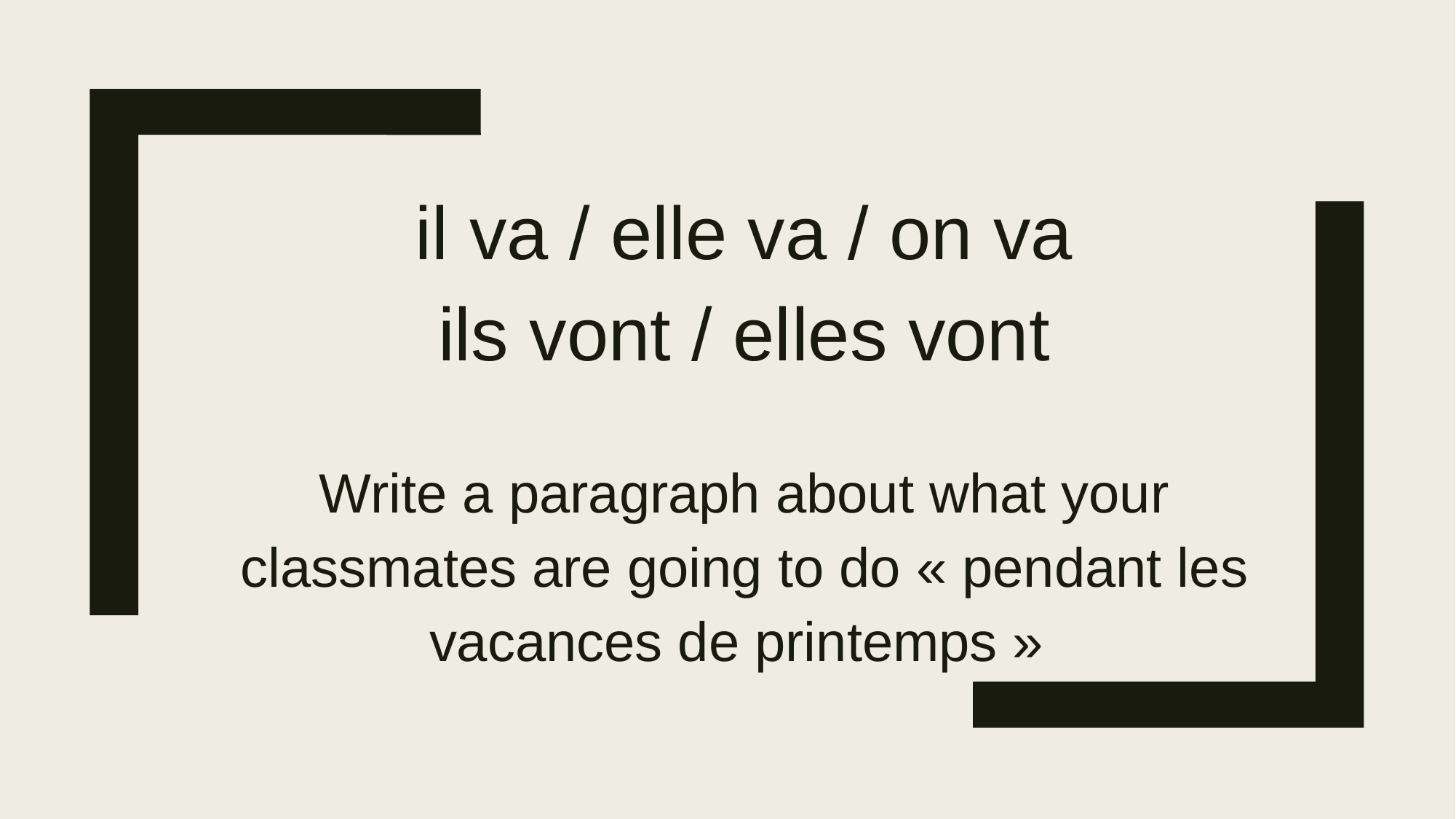

il va / elle va / on va
ils vont / elles vont

Write a paragraph about what your classmates are going to do « pendant les vacances de printemps »